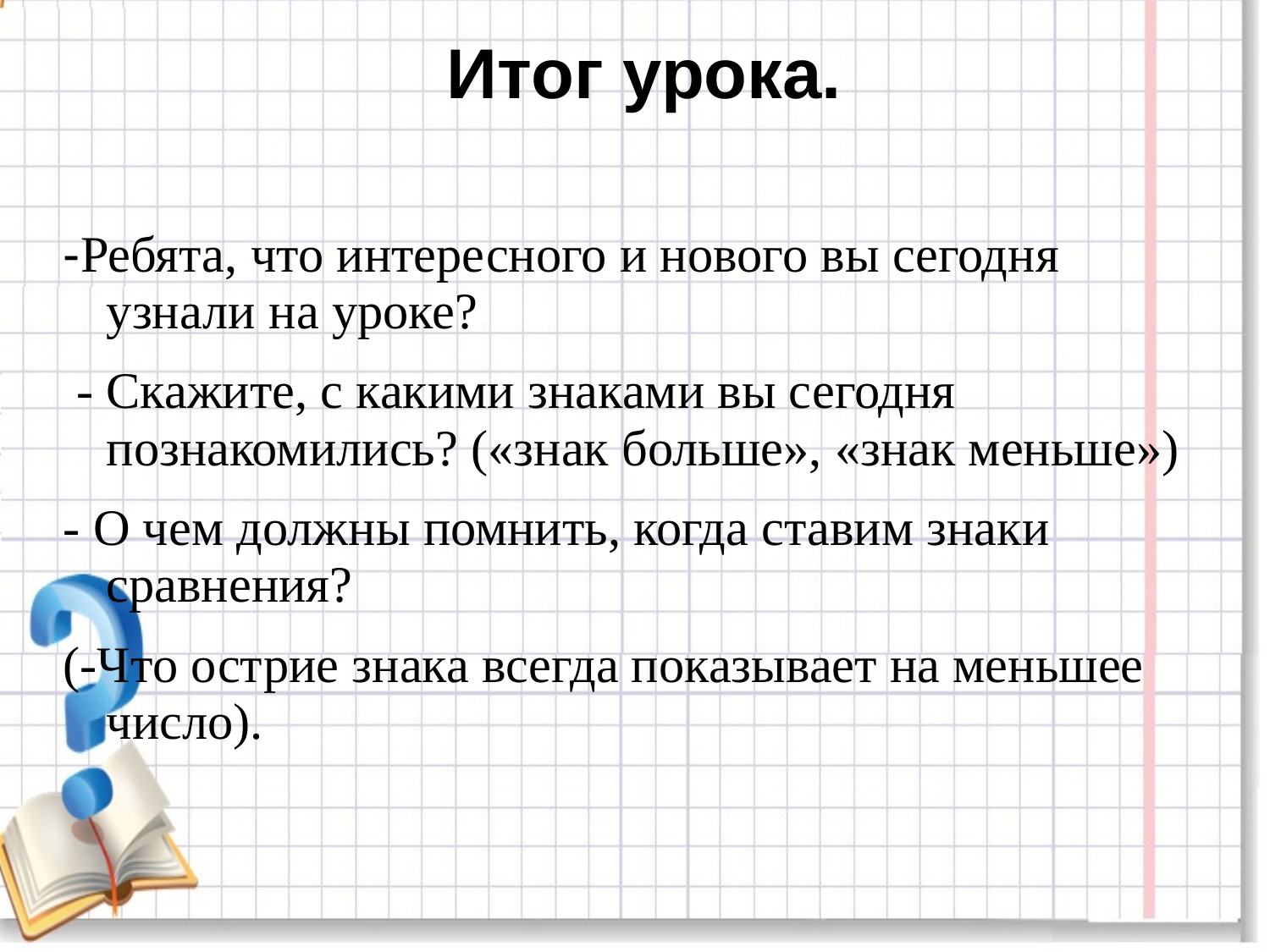

# Итог урока.
-Ребята, что интересного и нового вы сегодня узнали на уроке?
 - Скажите, с какими знаками вы сегодня познакомились? («знак больше», «знак меньше»)
- О чем должны помнить, когда ставим знаки сравнения?
(-Что острие знака всегда показывает на меньшее число).